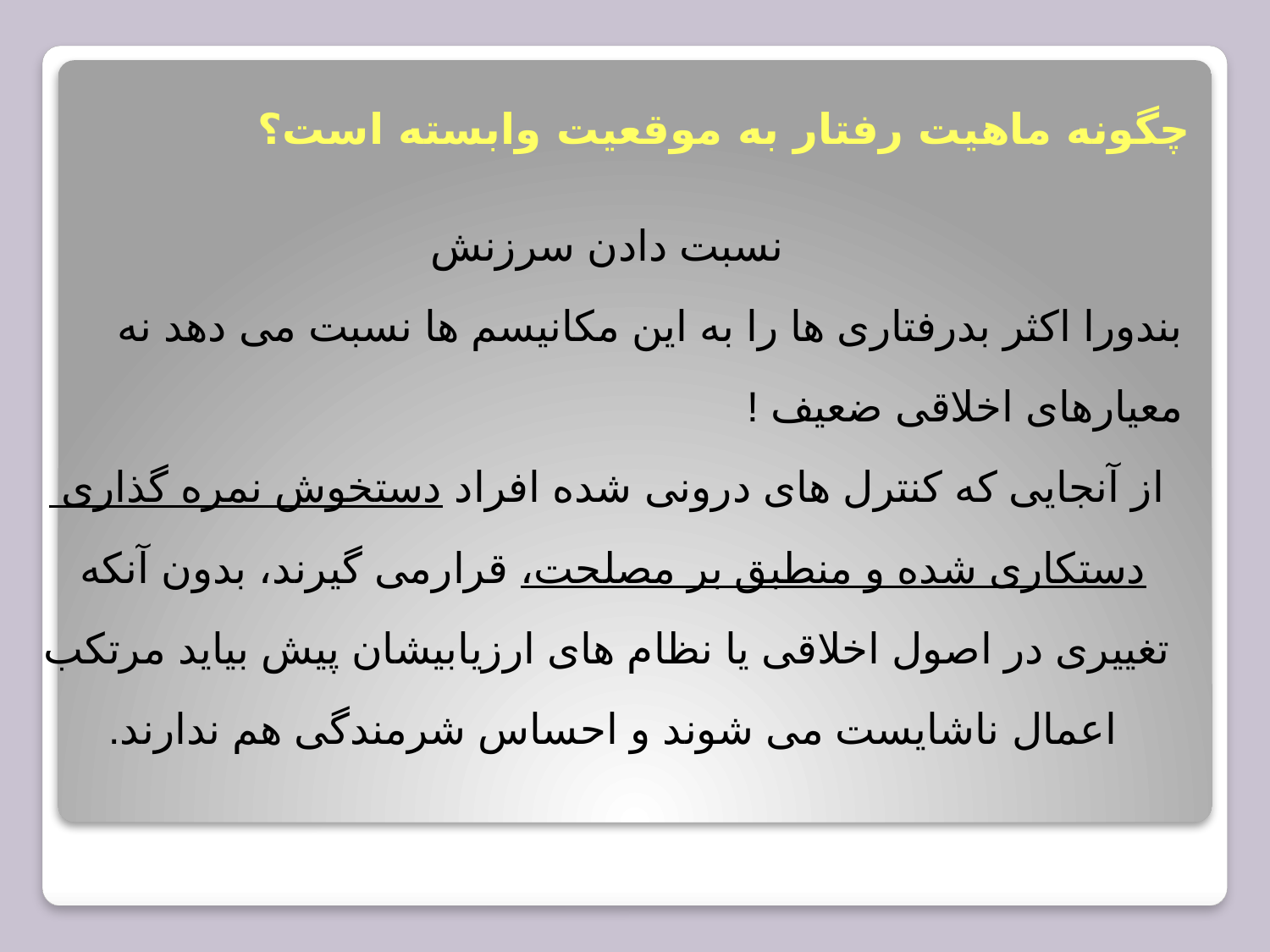

# چگونه ماهیت رفتار به موقعیت وابسته است؟
نسبت دادن سرزنش
بندورا اکثر بدرفتاری ها را به این مکانیسم ها نسبت می دهد نه
معیارهای اخلاقی ضعیف !
از آنجایی که کنترل های درونی شده افراد دستخوش نمره گذاری
دستکاری شده و منطبق بر مصلحت، قرارمی گیرند، بدون آنکه
تغییری در اصول اخلاقی یا نظام های ارزیابیشان پیش بیاید مرتکب
 اعمال ناشایست می شوند و احساس شرمندگی هم ندارند.